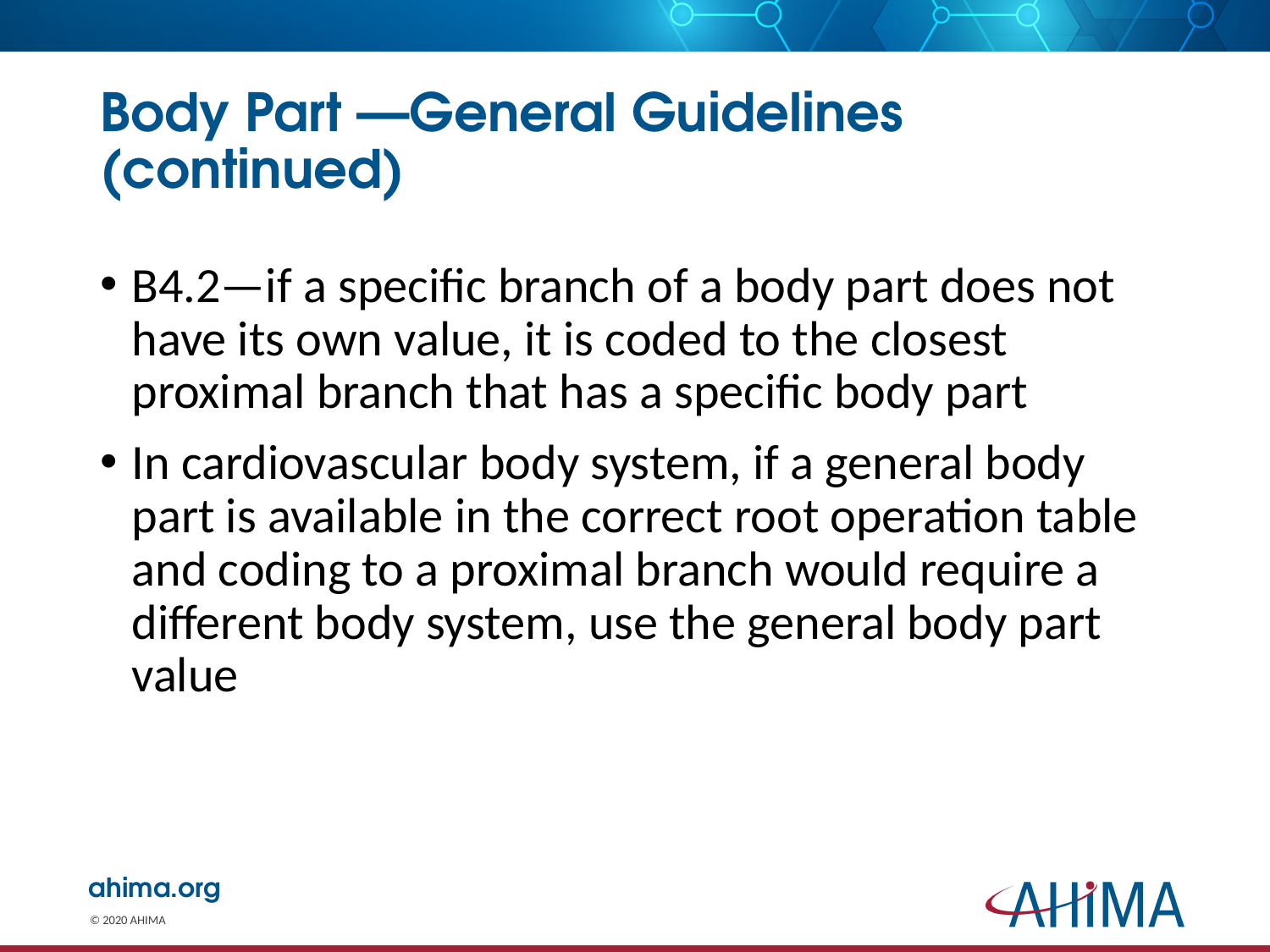

# Body Part —General Guidelines (continued)
B4.2—if a specific branch of a body part does not have its own value, it is coded to the closest proximal branch that has a specific body part
In cardiovascular body system, if a general body part is available in the correct root operation table and coding to a proximal branch would require a different body system, use the general body part value